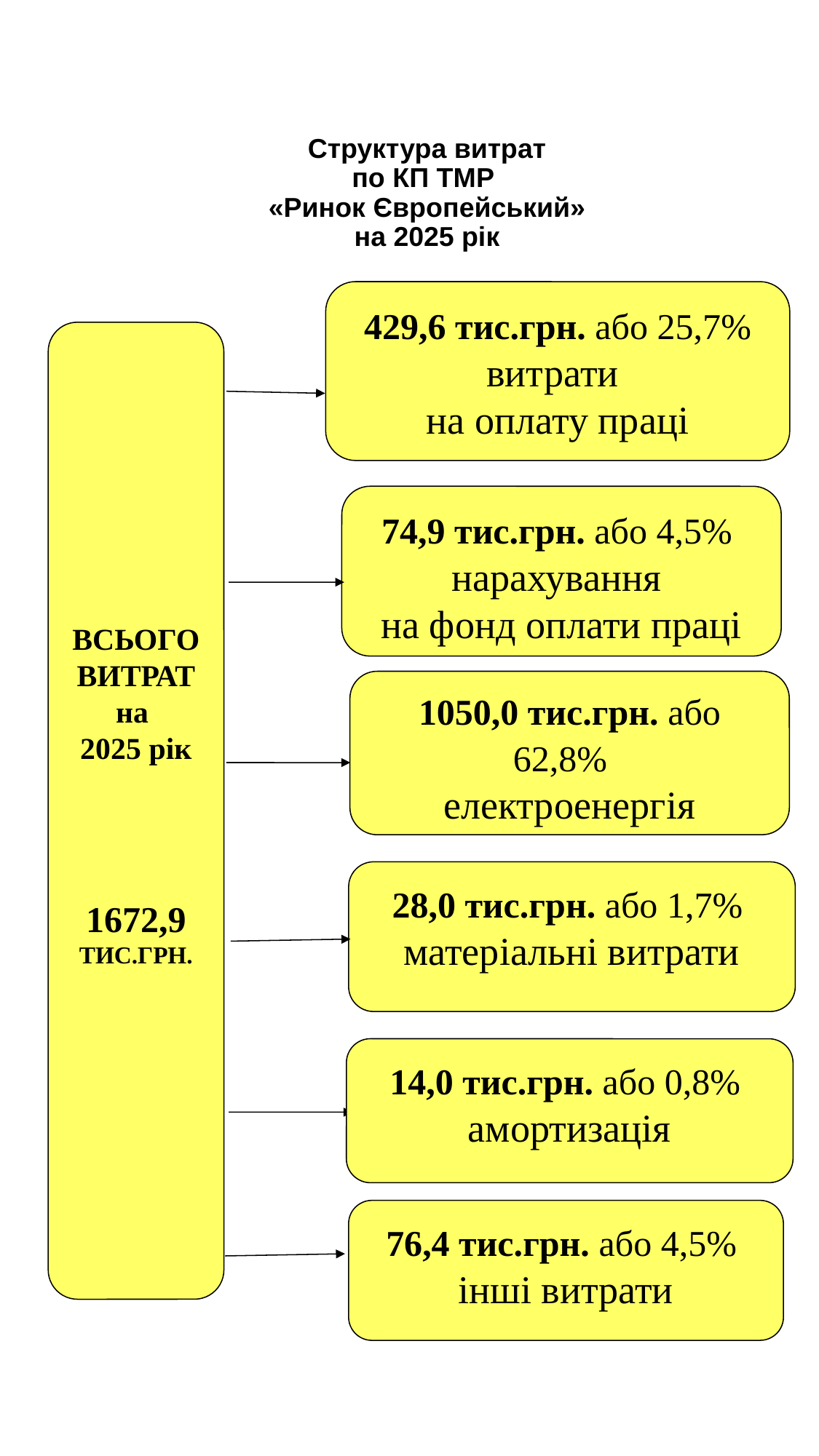

# Структура витрат по КП ТМР «Ринок Європейський» на 2025 рік
429,6 тис.грн. або 25,7% витрати
на оплату праці

ВСЬОГО ВИТРАТ на
2025 рік

1672,9
ТИС.ГРН.

74,9 тис.грн. або 4,5%  нарахування
на фонд оплати праці

1050,0 тис.грн. або 62,8%
електроенергія

28,0 тис.грн. або 1,7%  матеріальні витрати

14,0 тис.грн. або 0,8%  амортизація

76,4 тис.грн. або 4,5%  інші витрати